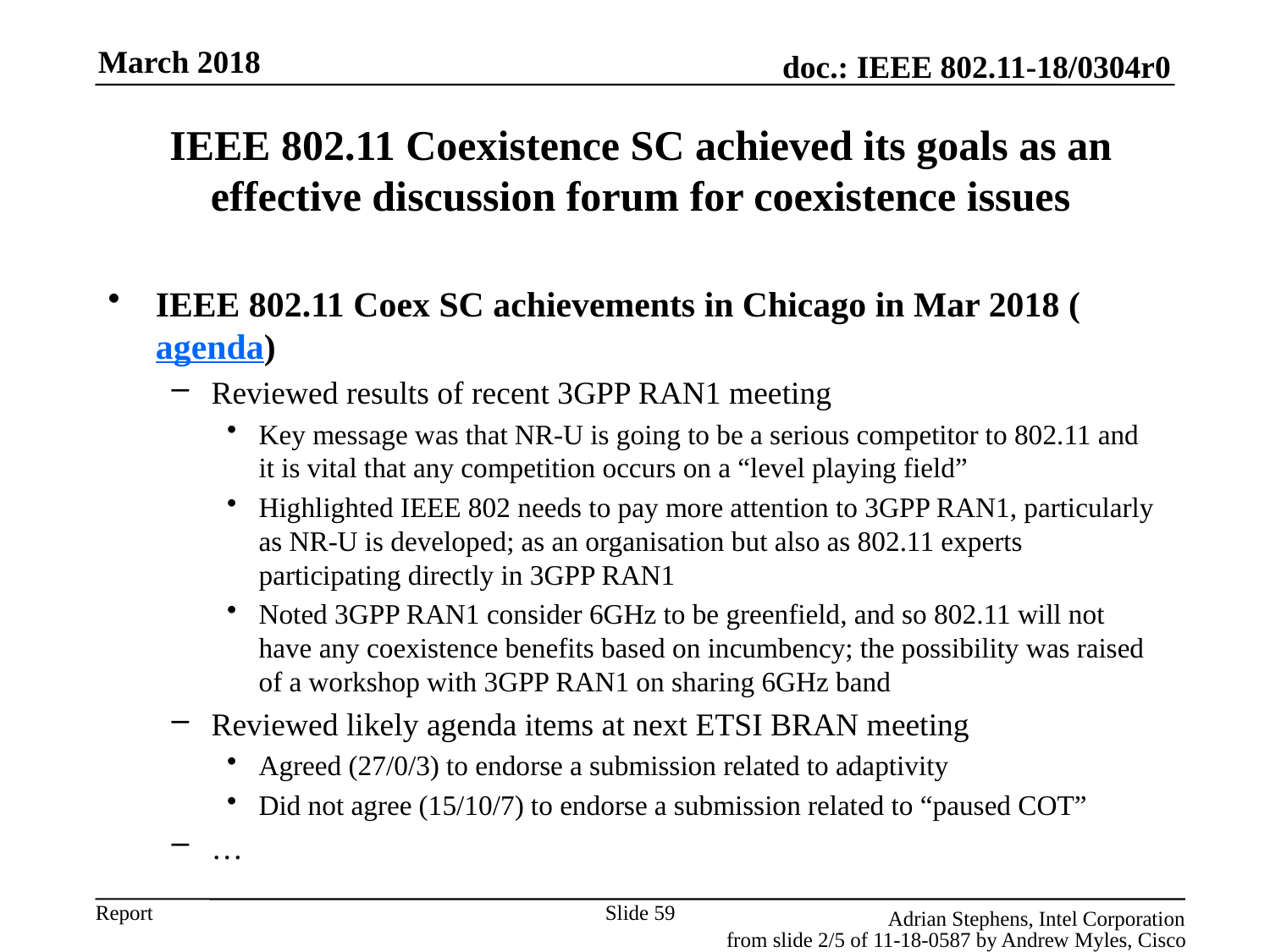

March 2018
# IEEE 802.11 Coexistence SC achieved its goals as an effective discussion forum for coexistence issues
IEEE 802.11 Coex SC achievements in Chicago in Mar 2018 (agenda)
Reviewed results of recent 3GPP RAN1 meeting
Key message was that NR-U is going to be a serious competitor to 802.11 and it is vital that any competition occurs on a “level playing field”
Highlighted IEEE 802 needs to pay more attention to 3GPP RAN1, particularly as NR-U is developed; as an organisation but also as 802.11 experts participating directly in 3GPP RAN1
Noted 3GPP RAN1 consider 6GHz to be greenfield, and so 802.11 will not have any coexistence benefits based on incumbency; the possibility was raised of a workshop with 3GPP RAN1 on sharing 6GHz band
Reviewed likely agenda items at next ETSI BRAN meeting
Agreed (27/0/3) to endorse a submission related to adaptivity
Did not agree (15/10/7) to endorse a submission related to “paused COT”
…
Slide 59
Adrian Stephens, Intel Corporation
from slide 2/5 of 11-18-0587 by Andrew Myles, Cisco